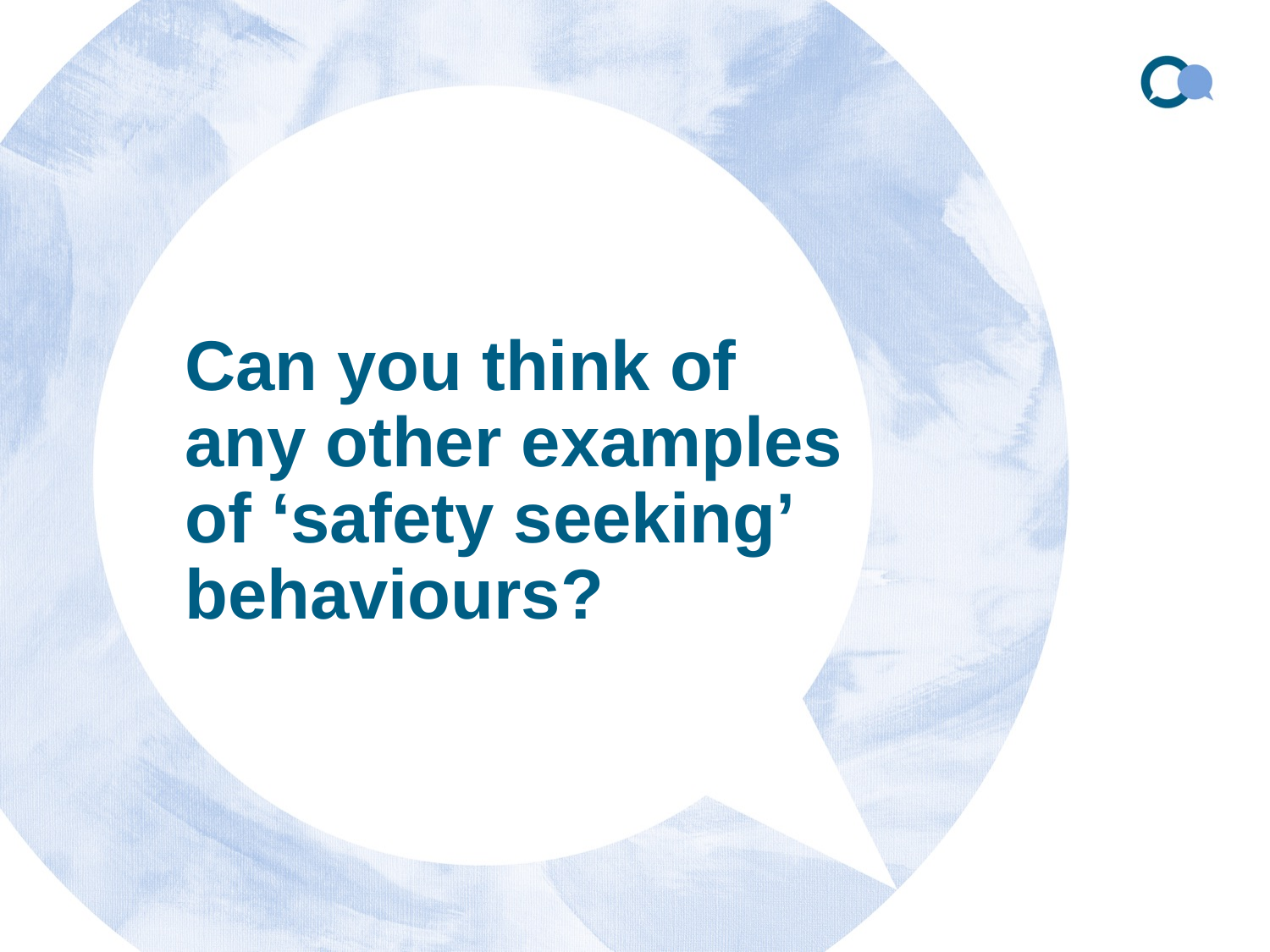

# Can you think of any other examples of ‘safety seeking’ behaviours?